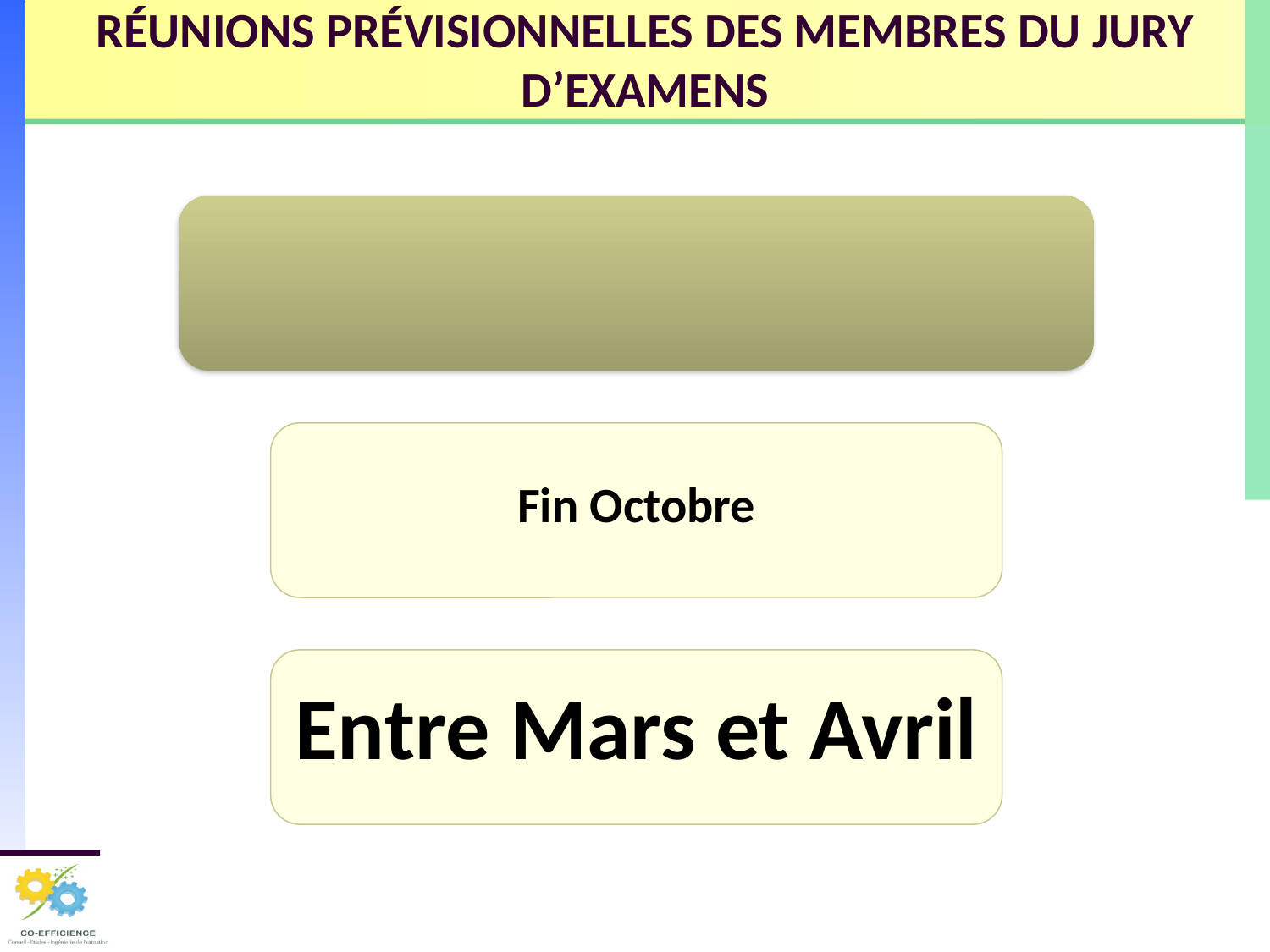

# RÉUNIONS PRÉVISIONNELLES DES MEMBRES DU JURY D’EXAMENS
Fin Octobre
Entre Mars et Avril